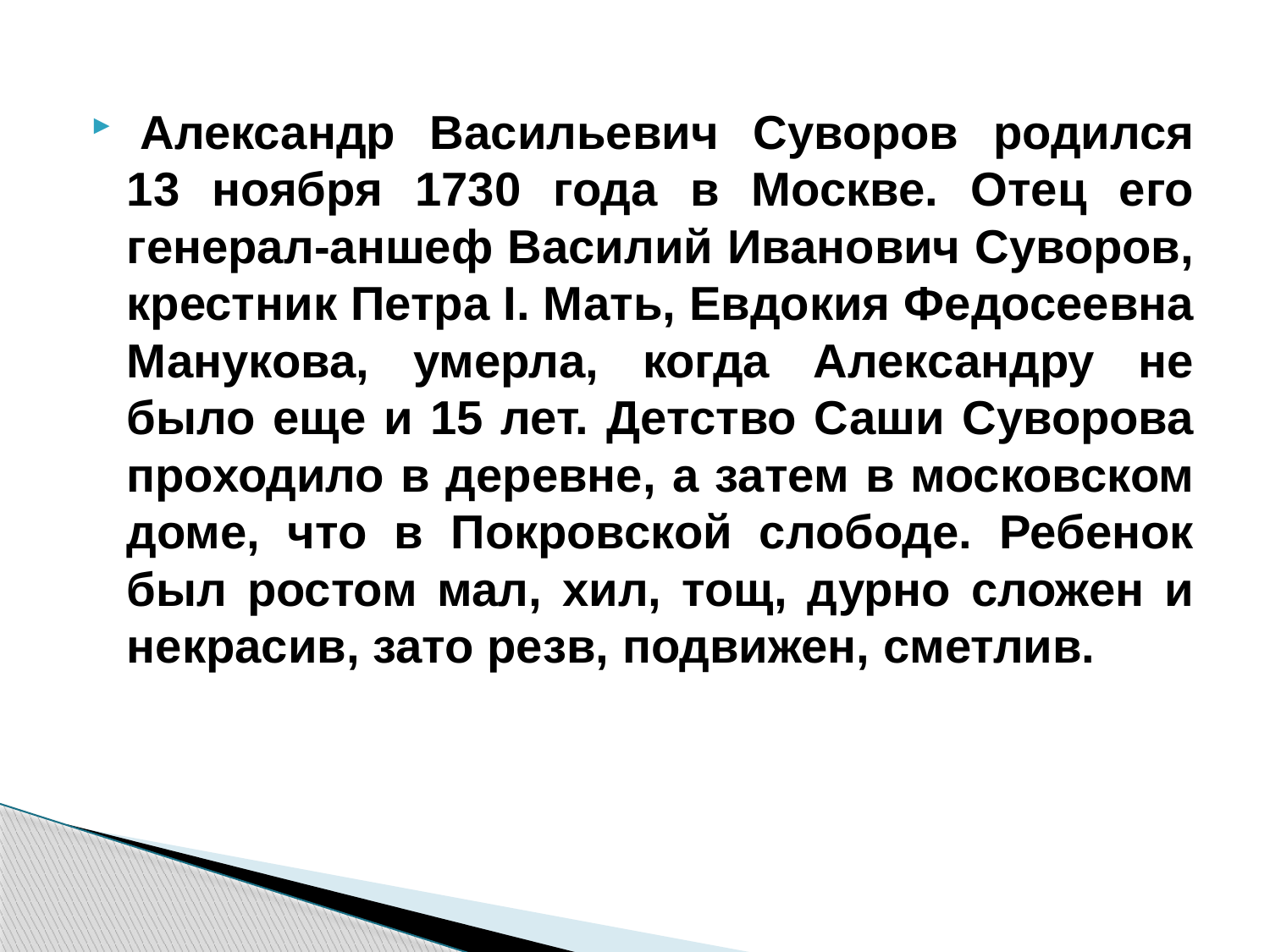

Александр Васильевич Суворов родился 13 ноября 1730 года в Москве. Отец его генерал-аншеф Василий Иванович Суворов, крестник Петра I. Мать, Евдокия Федосеевна Манукова, умерла, когда Александру не было еще и 15 лет. Детство Саши Суворова проходило в деревне, а затем в московском доме, что в Покровской слободе. Ребенок был ростом мал, хил, тощ, дурно сложен и некрасив, зато резв, подвижен, сметлив.